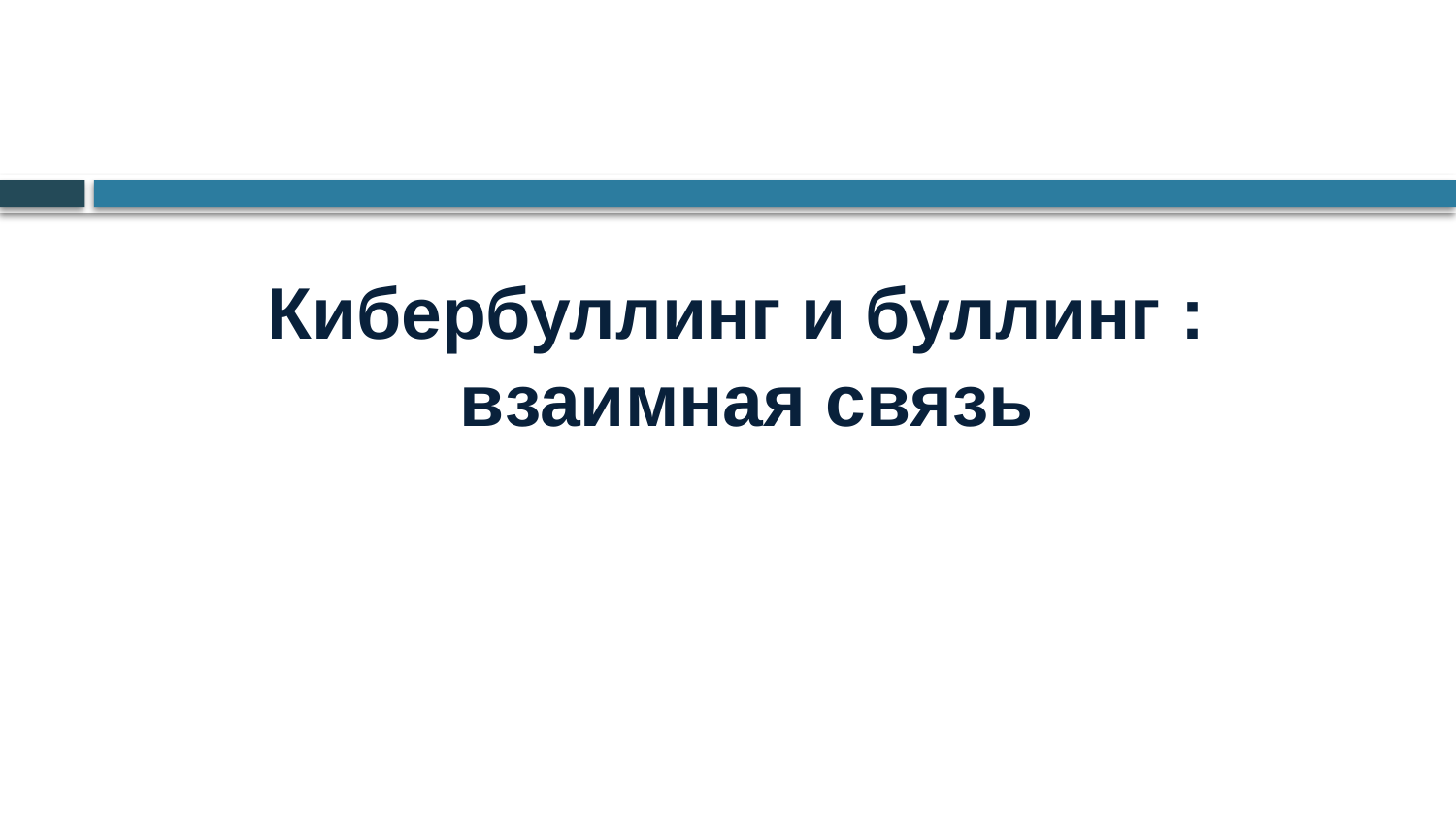

# Кибербуллинг и буллинг : взаимная связь